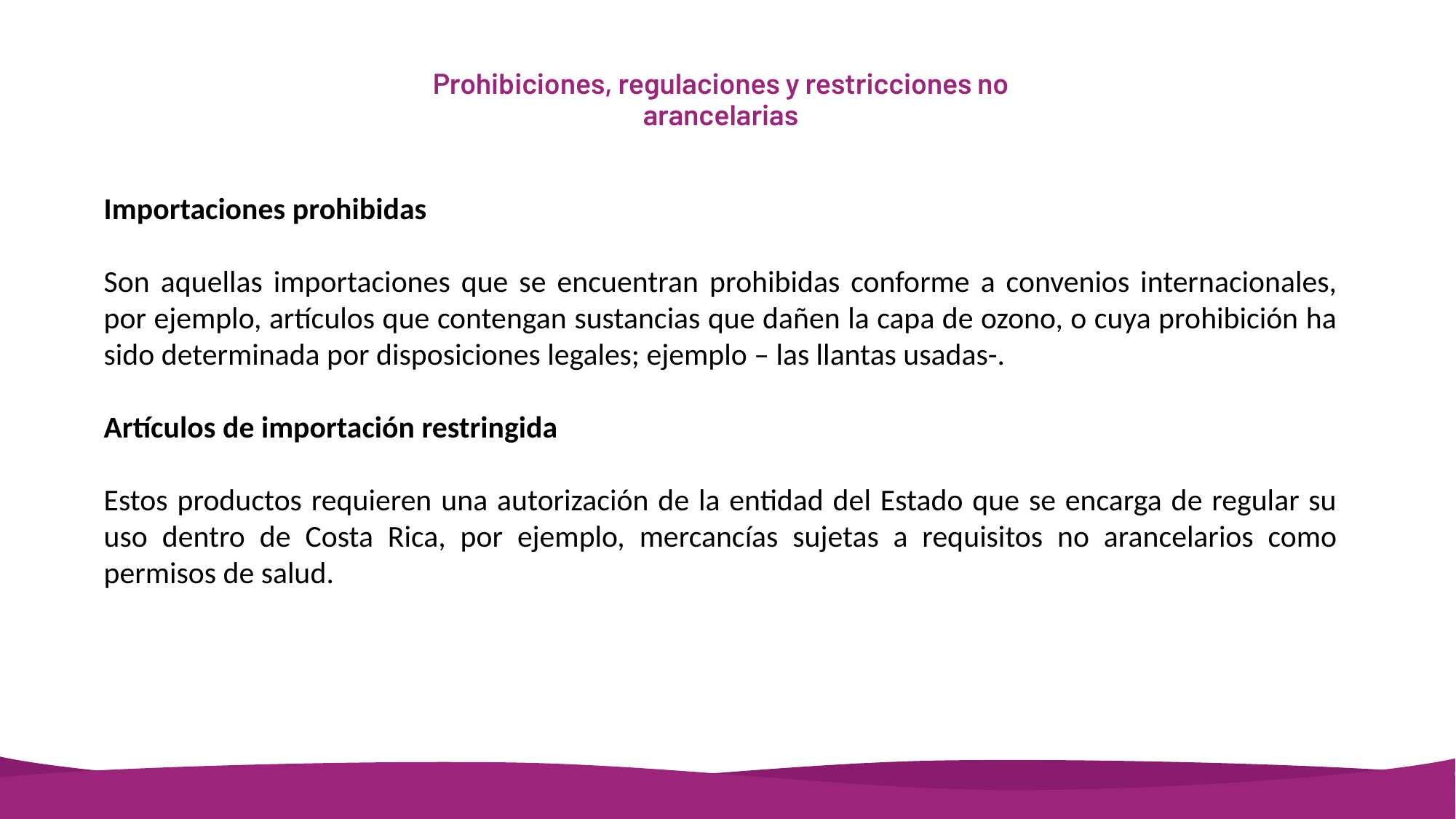

# Prohibiciones, regulaciones y restricciones no arancelarias
Importaciones prohibidas

Son aquellas importaciones que se encuentran prohibidas conforme a convenios internacionales, por ejemplo, artículos que contengan sustancias que dañen la capa de ozono, o cuya prohibición ha sido determinada por disposiciones legales; ejemplo – las llantas usadas-.

Artículos de importación restringida

Estos productos requieren una autorización de la entidad del Estado que se encarga de regular su uso dentro de Costa Rica, por ejemplo, mercancías sujetas a requisitos no arancelarios como permisos de salud.